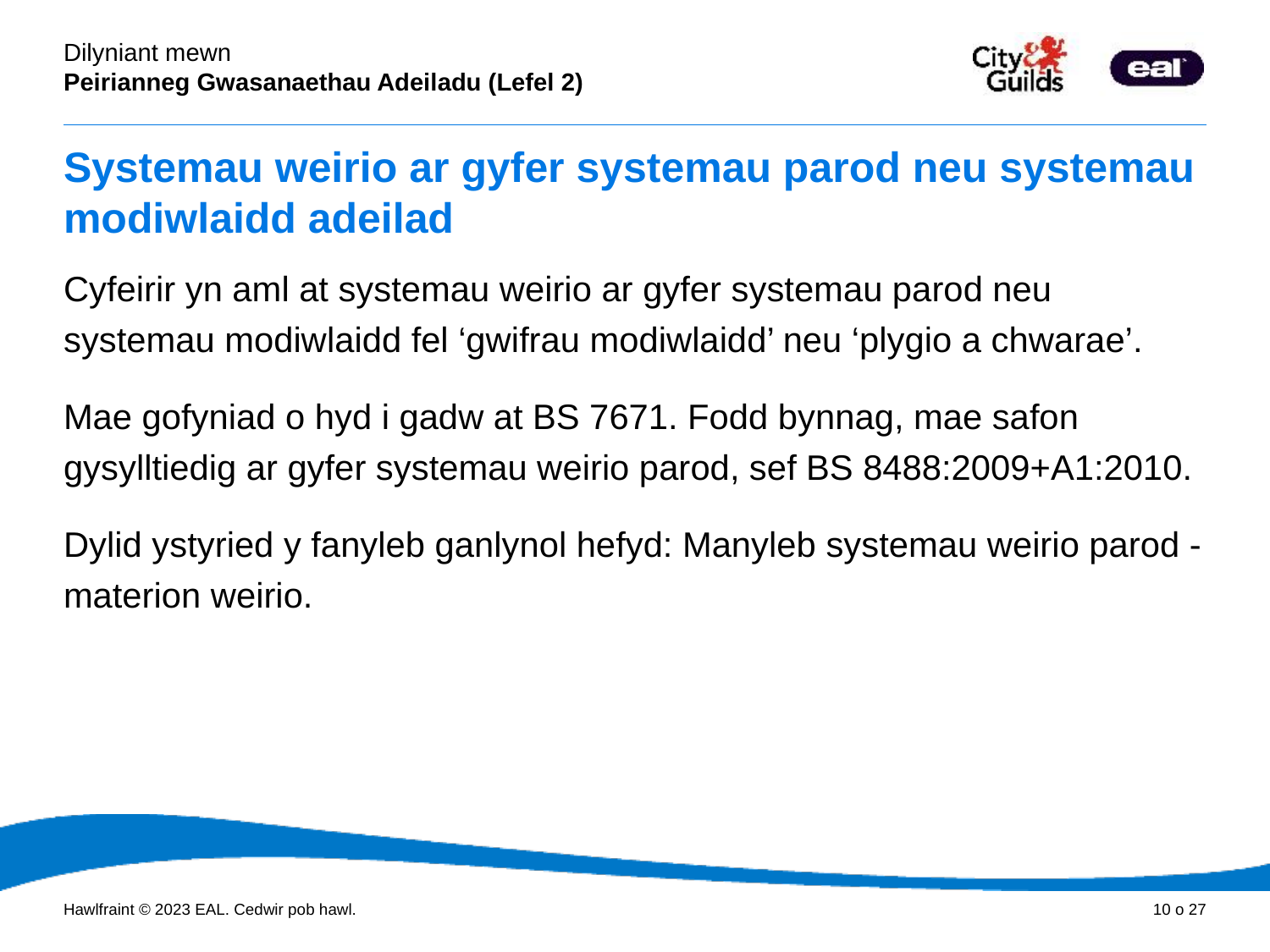

# Systemau weirio ar gyfer systemau parod neu systemau modiwlaidd adeilad
Cyfeirir yn aml at systemau weirio ar gyfer systemau parod neu systemau modiwlaidd fel ‘gwifrau modiwlaidd’ neu ‘plygio a chwarae’.
Mae gofyniad o hyd i gadw at BS 7671. Fodd bynnag, mae safon gysylltiedig ar gyfer systemau weirio parod, sef BS 8488:2009+A1:2010.
Dylid ystyried y fanyleb ganlynol hefyd: Manyleb systemau weirio parod - materion weirio.